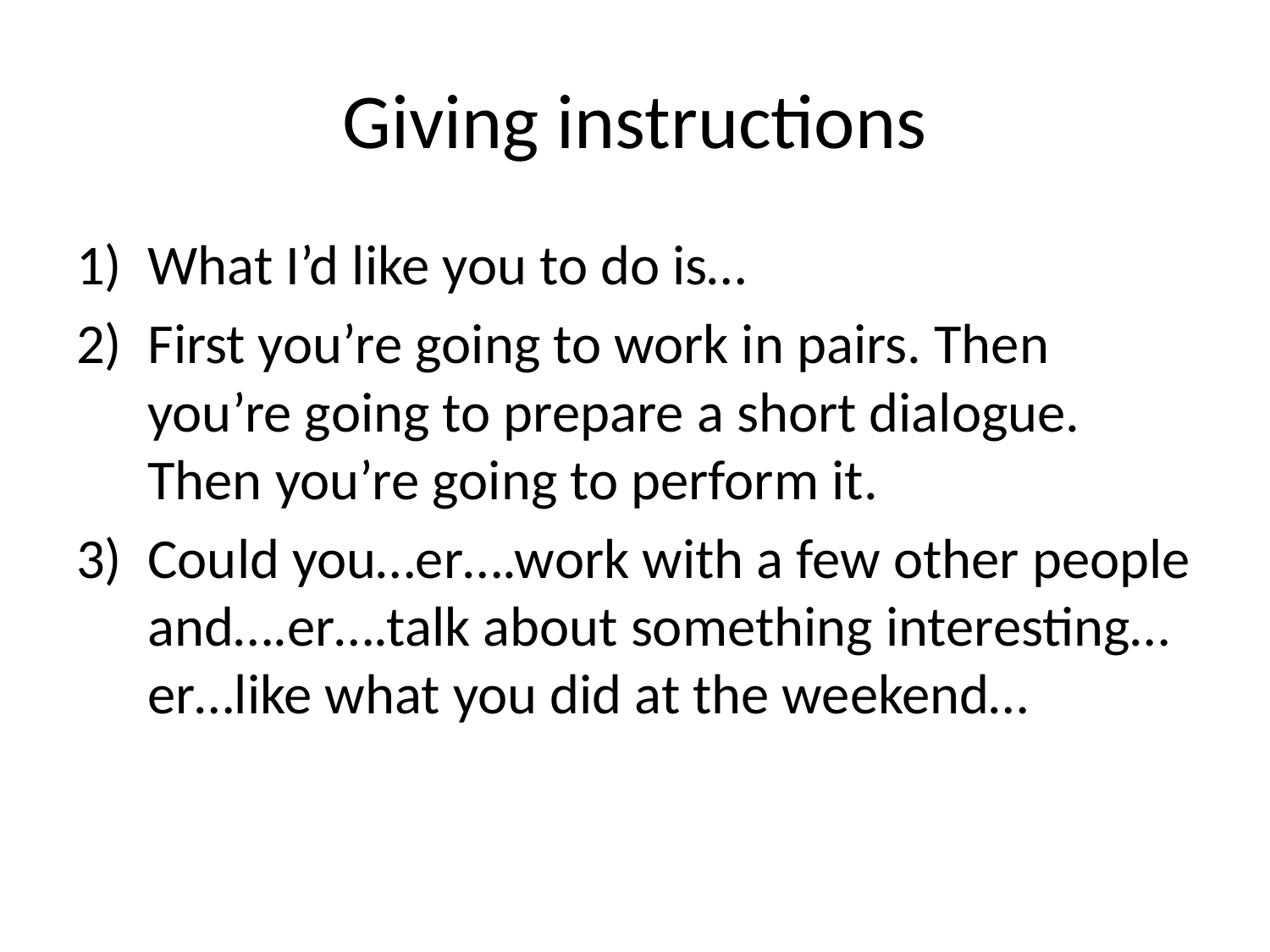

# Giving instructions
What I’d like you to do is…
First you’re going to work in pairs. Then you’re going to prepare a short dialogue. Then you’re going to perform it.
Could you…er….work with a few other people and….er….talk about something interesting…er…like what you did at the weekend…